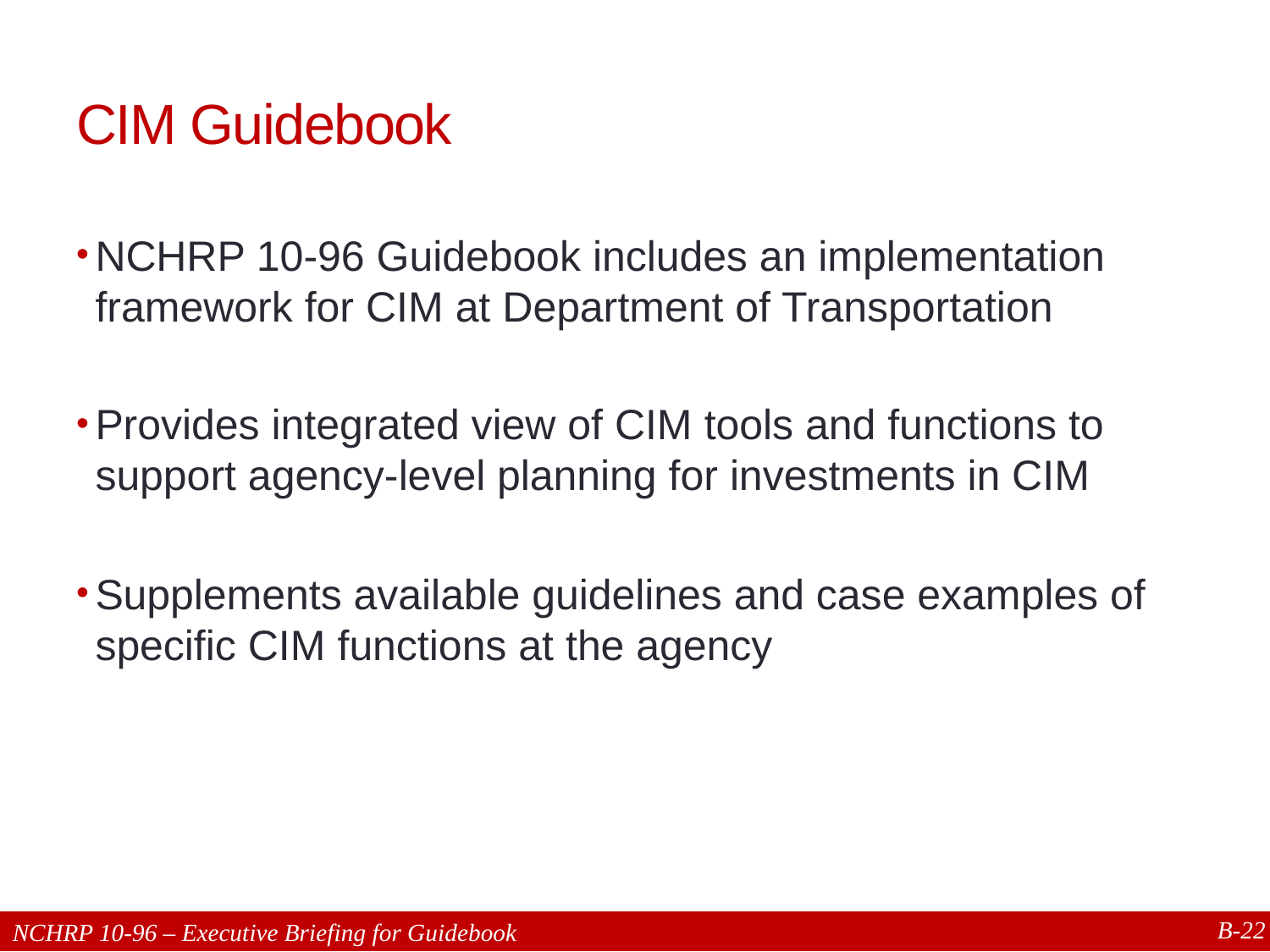

# CIM Guidebook
NCHRP 10-96 Guidebook includes an implementation framework for CIM at Department of Transportation

Provides integrated view of CIM tools and functions to support agency-level planning for investments in CIM

Supplements available guidelines and case examples of specific CIM functions at the agency
22